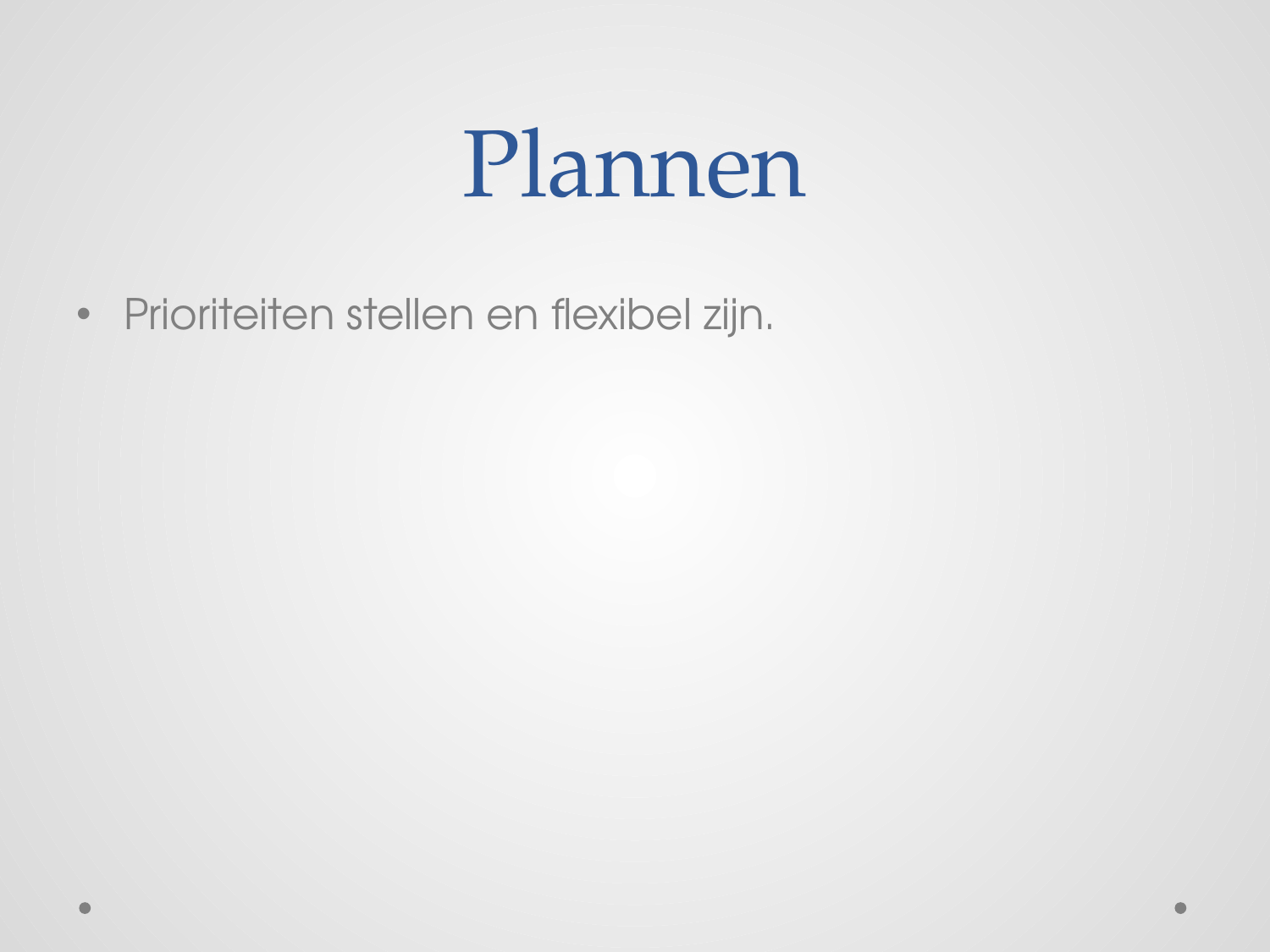

# Plannen

Prioriteiten stellen en flexibel zijn.